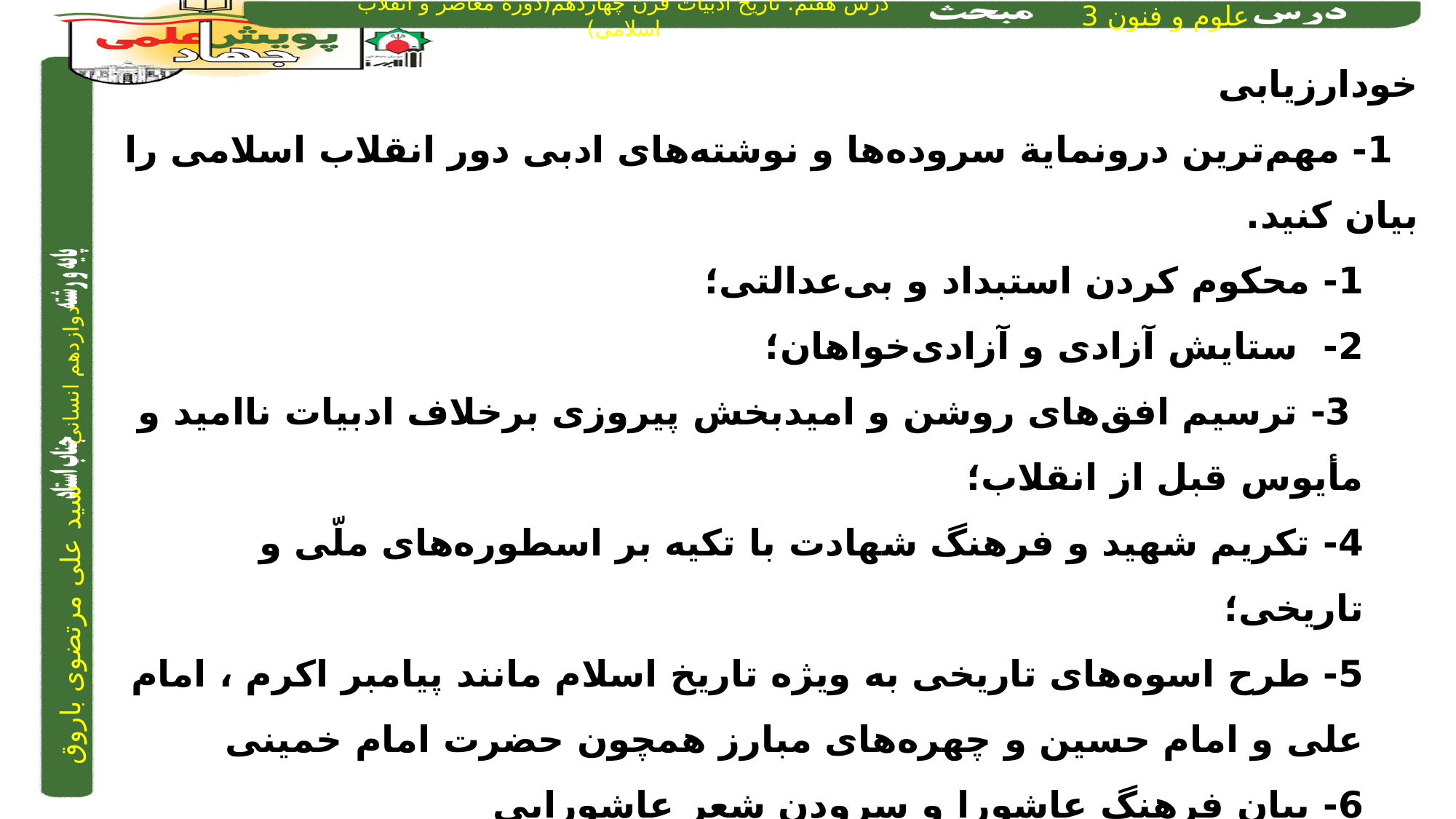

خودارزیابی
  1- مهم‌ترین درونمایة سروده‌ها و نوشته‌های ادبی دور انقلاب اسلامی را بیان کنید.
1- محکوم کردن استبداد و بی‌عدالتی؛
2-  ستایش آزادی و آزادی‌خواهان؛
 3- ترسیم افق‌های روشن و امیدبخش پیروزی برخلاف ادبیات ناامید و مأیوس قبل از انقلاب؛
4- تکریم شهید و فرهنگ شهادت با تکیه بر اسطوره‌های ملّی و تاریخی؛
5- طرح اسوه‌های تاریخی به ویژه تاریخ اسلام مانند پیامبر اکرم ، امام علی و امام حسین و چهره‌های مبارز همچون حضرت امام خمینی
6- بیان فرهنگ عاشورا و سرودن شعر عاشورایی
7-  بیان رنج‌ها و مظلومیت ملت‌های مسلمانی مانند فلسطین،لبنان و افغانستان